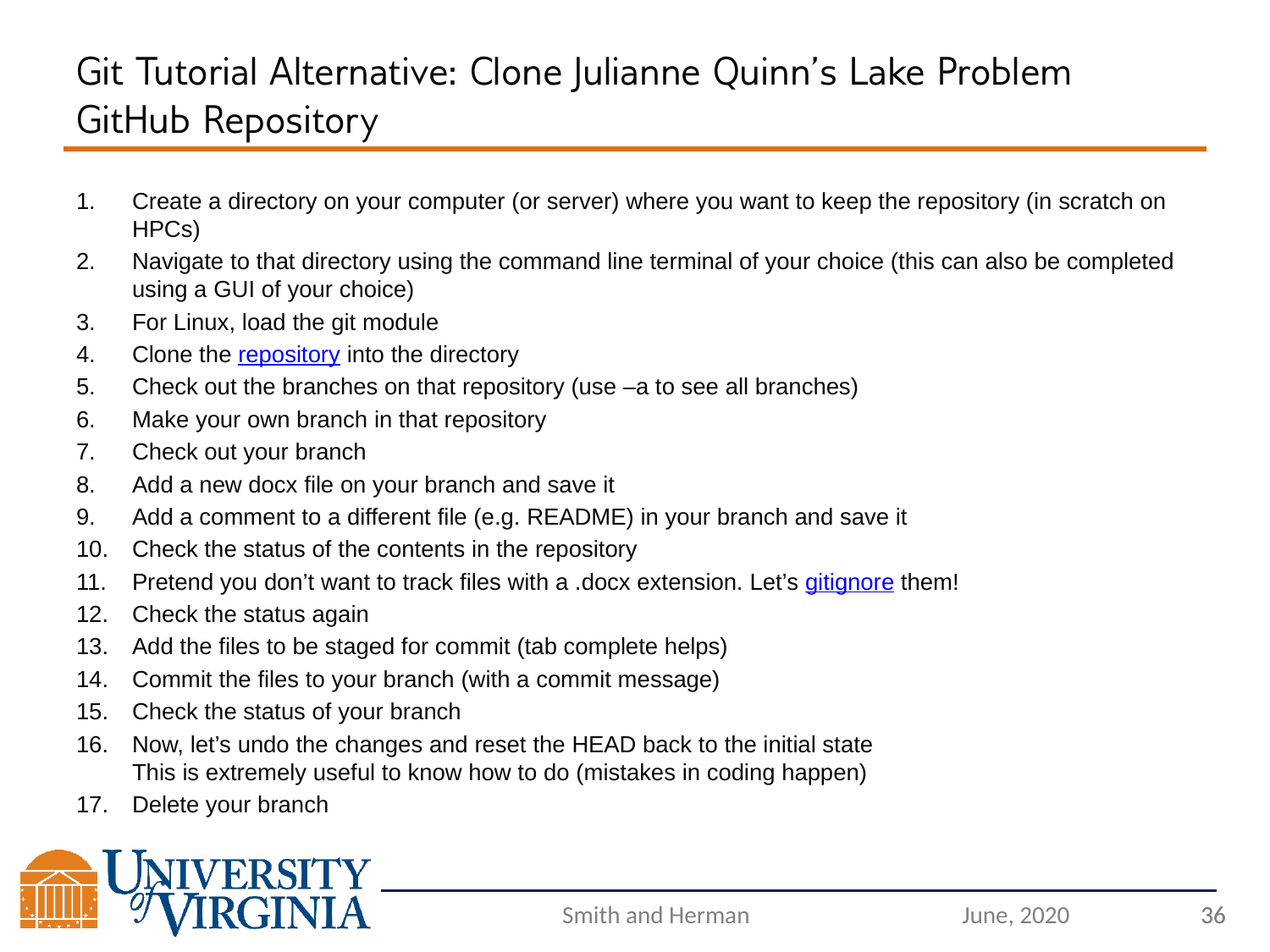

# Git Tutorial Alternative: Clone Julianne Quinn’s Lake Problem GitHub Repository
Create a directory on your computer (or server) where you want to keep the repository (in scratch on HPCs)
Navigate to that directory using the command line terminal of your choice (this can also be completed using a GUI of your choice)
For Linux, load the git module
Clone the repository into the directory
Check out the branches on that repository (use –a to see all branches)
Make your own branch in that repository
Check out your branch
Add a new docx file on your branch and save it
Add a comment to a different file (e.g. README) in your branch and save it
Check the status of the contents in the repository
Pretend you don’t want to track files with a .docx extension. Let’s gitignore them!
Check the status again
Add the files to be staged for commit (tab complete helps)
Commit the files to your branch (with a commit message)
Check the status of your branch
Now, let’s undo the changes and reset the HEAD back to the initial state
This is extremely useful to know how to do (mistakes in coding happen)
Delete your branch